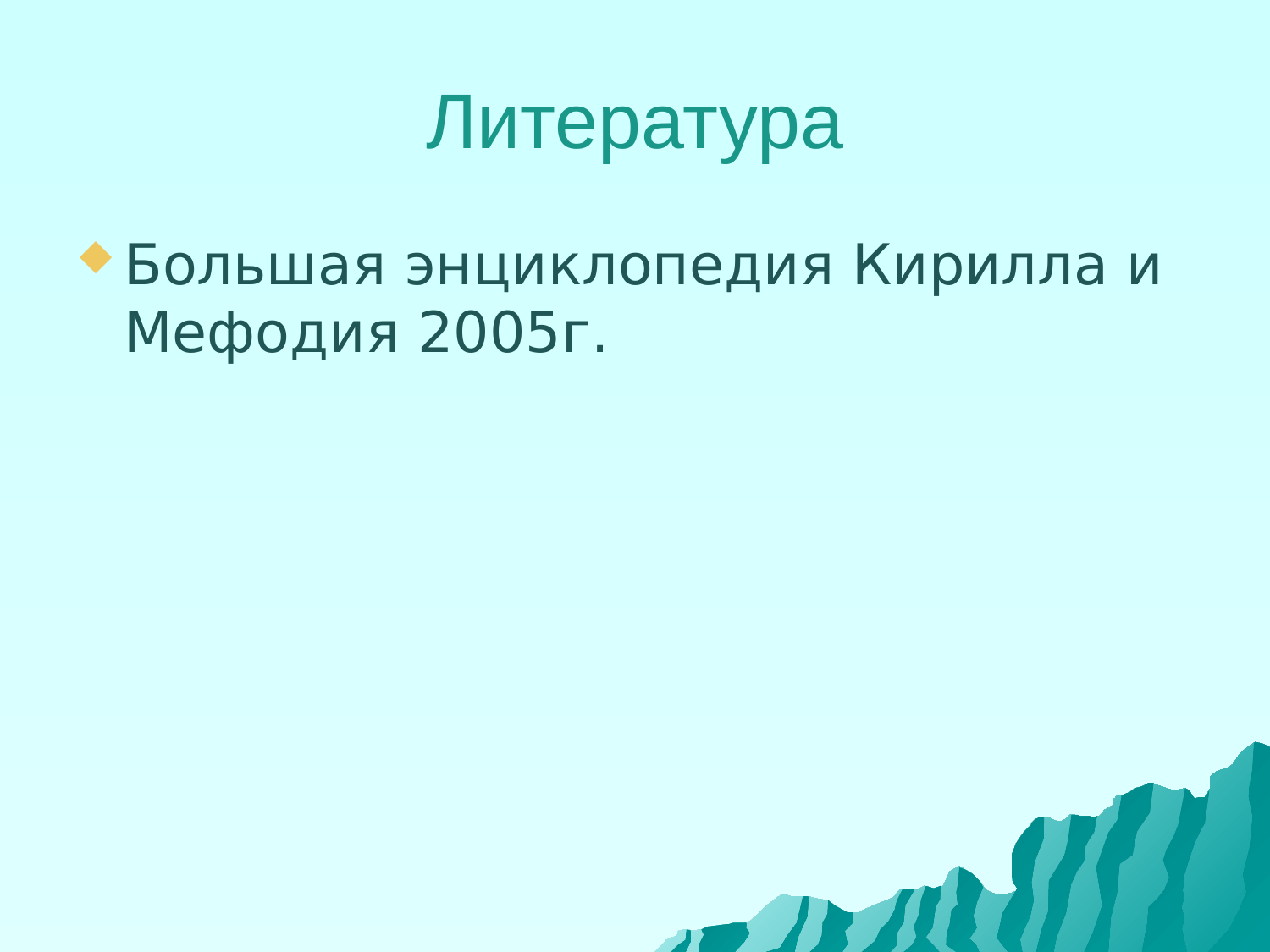

# Литература
Большая энциклопедия Кирилла и Мефодия 2005г.